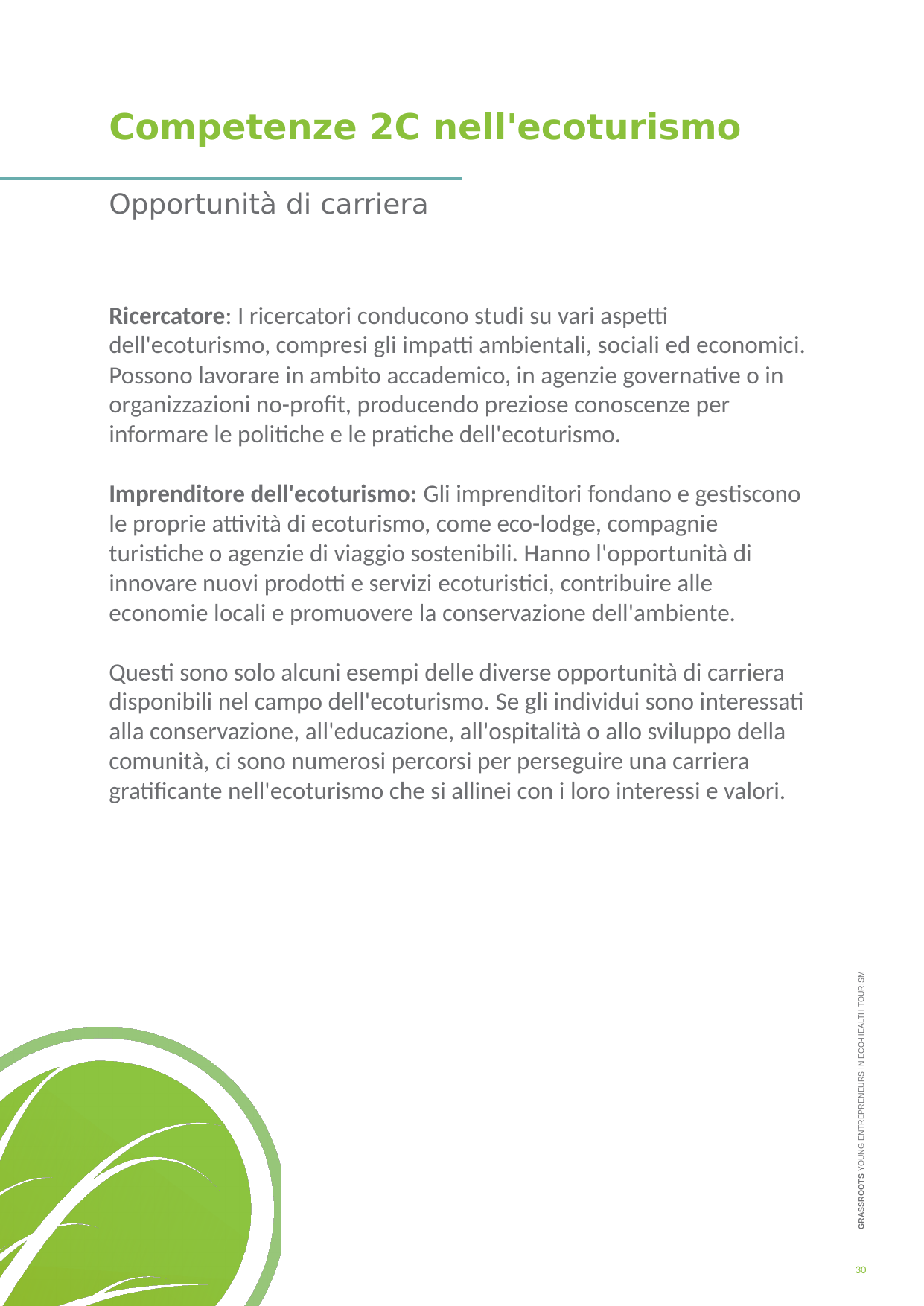

Competenze 2C nell'ecoturismo
Opportunità di carriera
Ricercatore: I ricercatori conducono studi su vari aspetti dell'ecoturismo, compresi gli impatti ambientali, sociali ed economici. Possono lavorare in ambito accademico, in agenzie governative o in organizzazioni no-profit, producendo preziose conoscenze per informare le politiche e le pratiche dell'ecoturismo.

Imprenditore dell'ecoturismo: Gli imprenditori fondano e gestiscono le proprie attività di ecoturismo, come eco-lodge, compagnie turistiche o agenzie di viaggio sostenibili. Hanno l'opportunità di innovare nuovi prodotti e servizi ecoturistici, contribuire alle economie locali e promuovere la conservazione dell'ambiente.
Questi sono solo alcuni esempi delle diverse opportunità di carriera disponibili nel campo dell'ecoturismo. Se gli individui sono interessati alla conservazione, all'educazione, all'ospitalità o allo sviluppo della comunità, ci sono numerosi percorsi per perseguire una carriera gratificante nell'ecoturismo che si allinei con i loro interessi e valori.

30